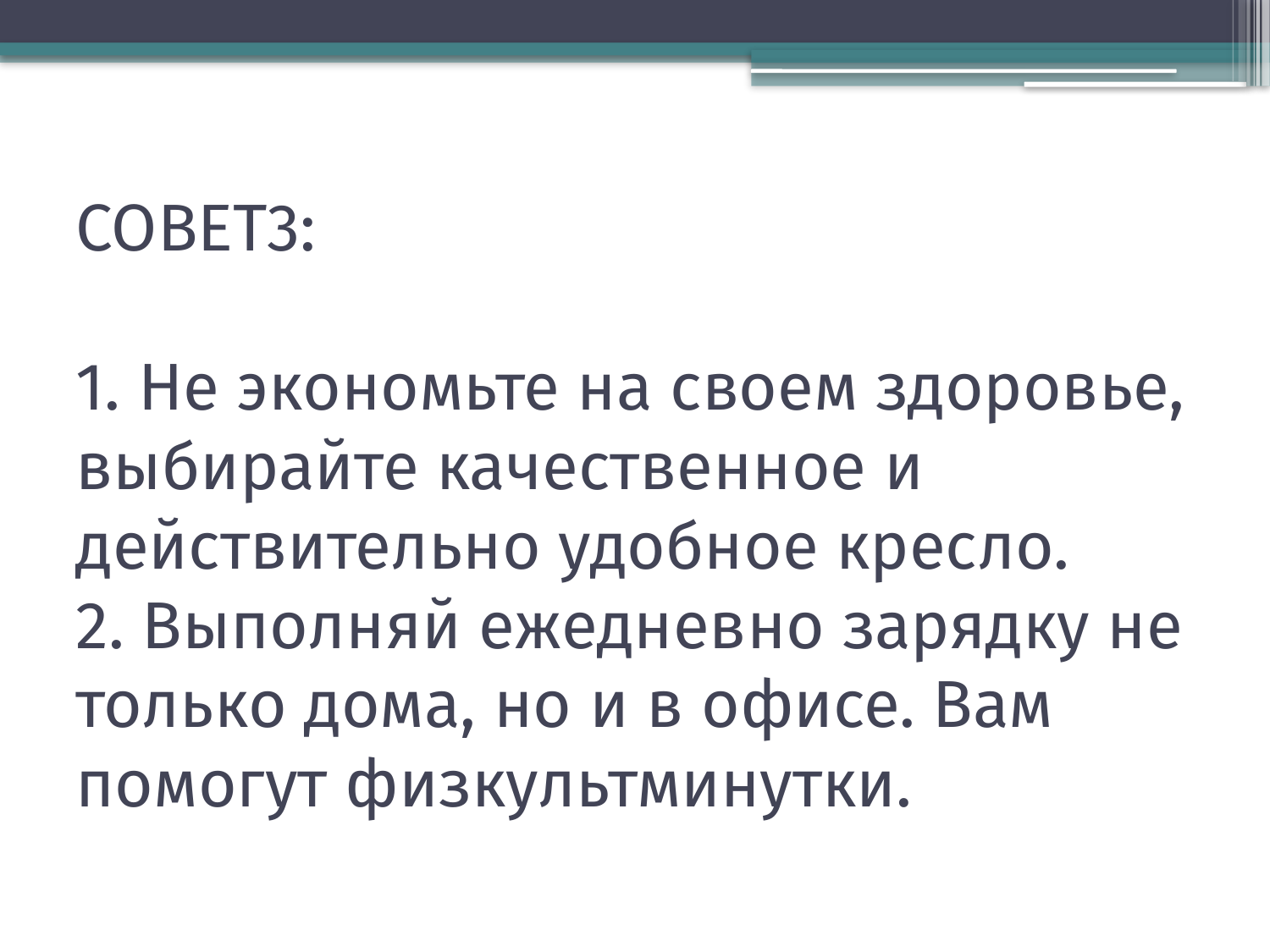

# СОВЕТ3:   1. Не экономьте на своем здоровье, выбирайте качественное и действительно удобное кресло. 2. Выполняй ежедневно зарядку не только дома, но и в офисе. Вам помогут физкультминутки.